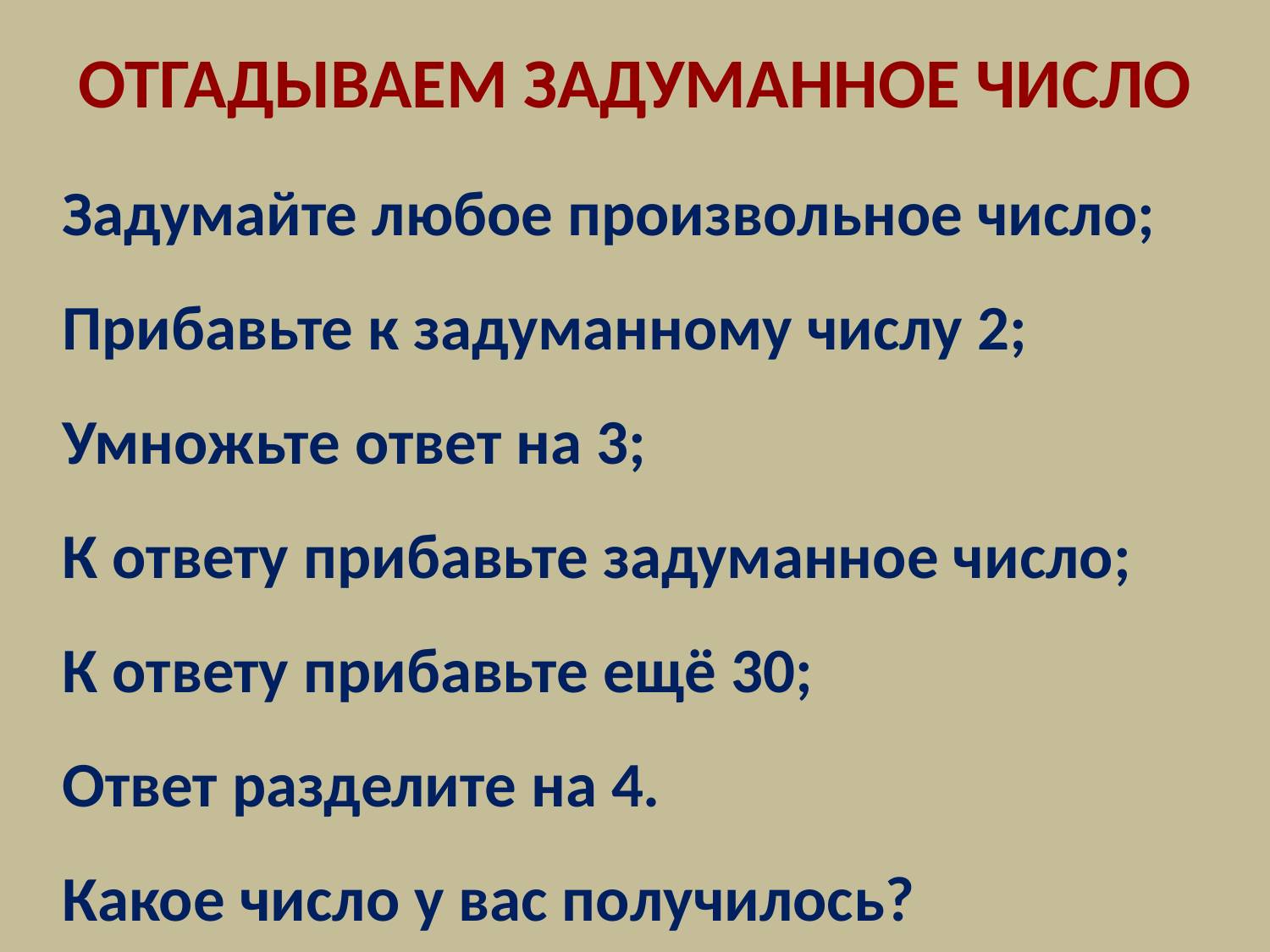

# ОТГАДЫВАЕМ ЗАДУМАННОЕ ЧИСЛО
Задумайте любое произвольное число;
Прибавьте к задуманному числу 2;
Умножьте ответ на 3;
К ответу прибавьте задуманное число;
К ответу прибавьте ещё 30;
Ответ разделите на 4.
Какое число у вас получилось?